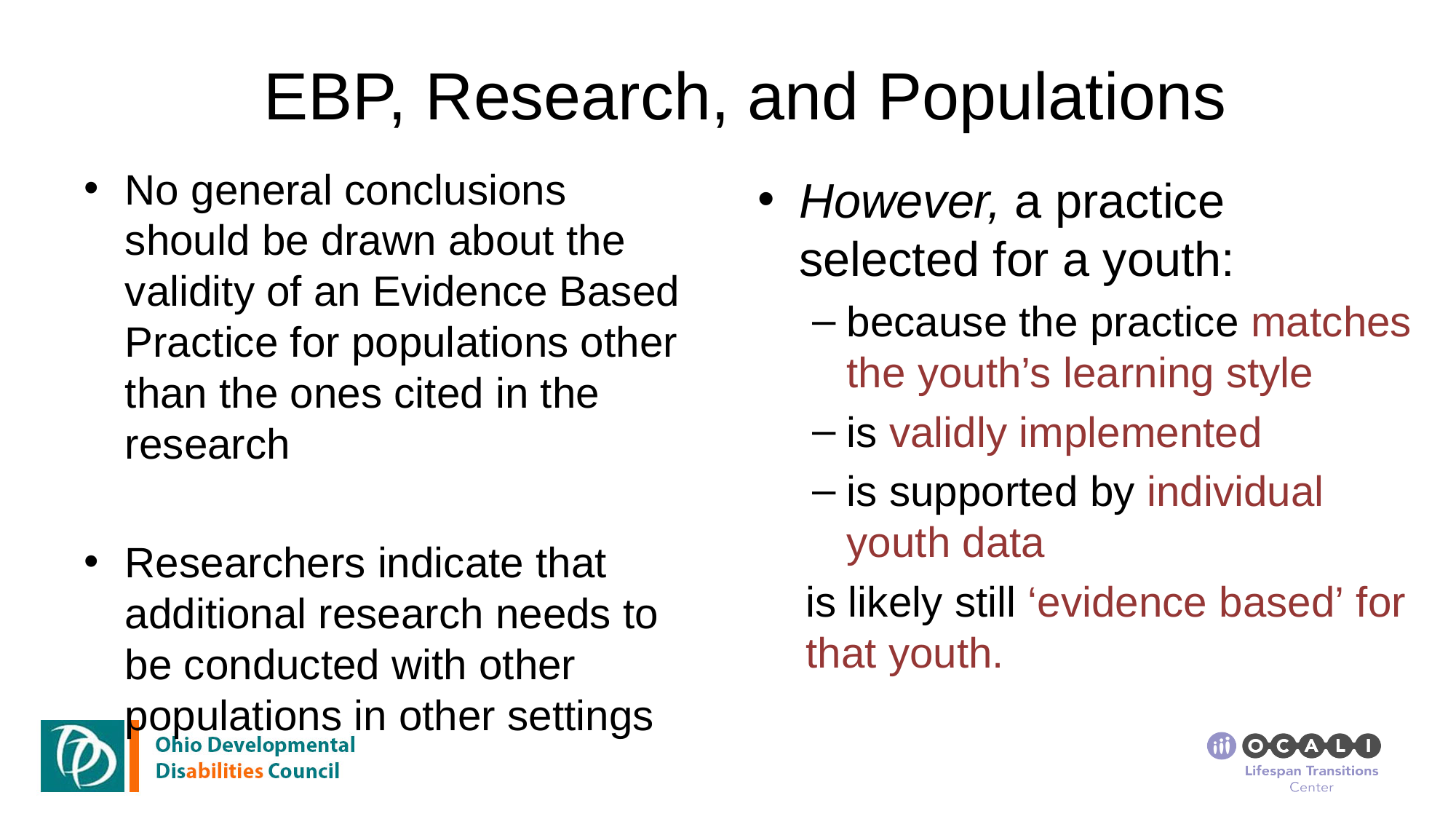

# EBP, Research, and Populations
No general conclusions should be drawn about the validity of an Evidence Based Practice for populations other than the ones cited in the research

Researchers indicate that additional research needs to be conducted with other populations in other settings
However, a practice selected for a youth:
because the practice matches the youth’s learning style
is validly implemented
is supported by individual youth data
is likely still ‘evidence based’ for that youth.